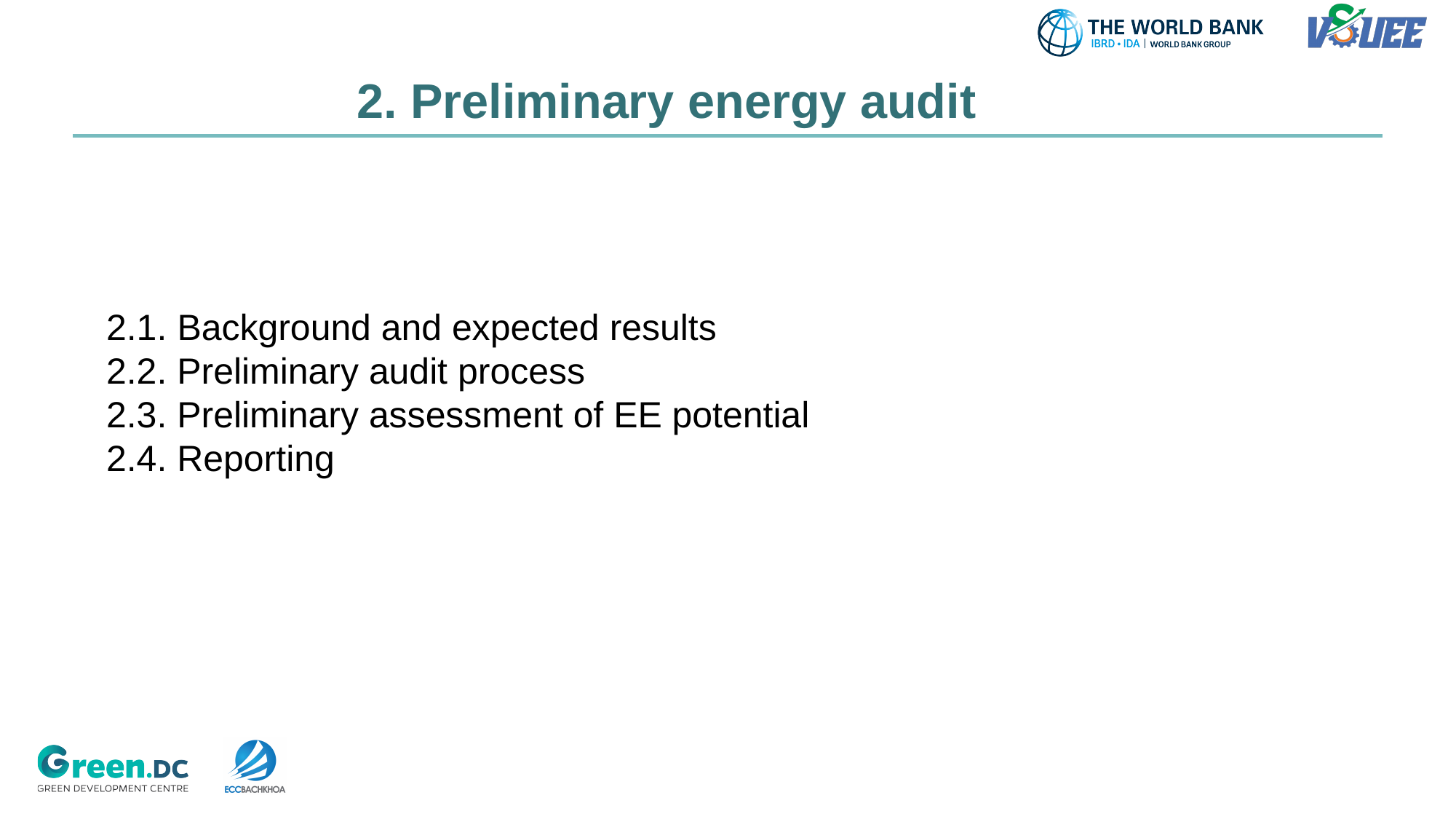

2. Preliminary energy audit
2.1. Background and expected results
2.2. Preliminary audit process
2.3. Preliminary assessment of EE potential
2.4. Reporting